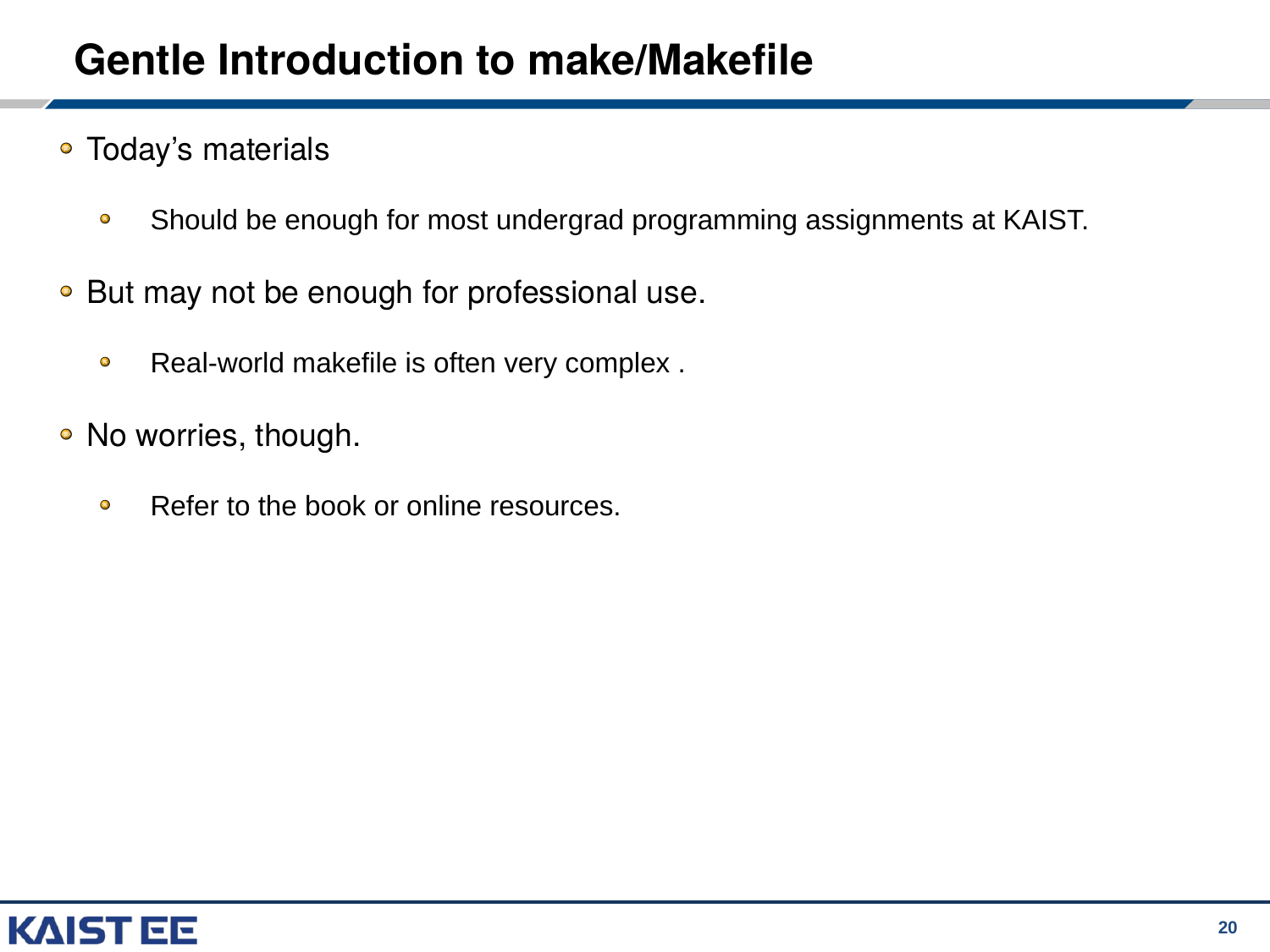

# Gentle Introduction to make/Makefile
Today’s materials
Should be enough for most undergrad programming assignments at KAIST.
But may not be enough for professional use.
Real-world makefile is often very complex .
No worries, though.
Refer to the book or online resources.